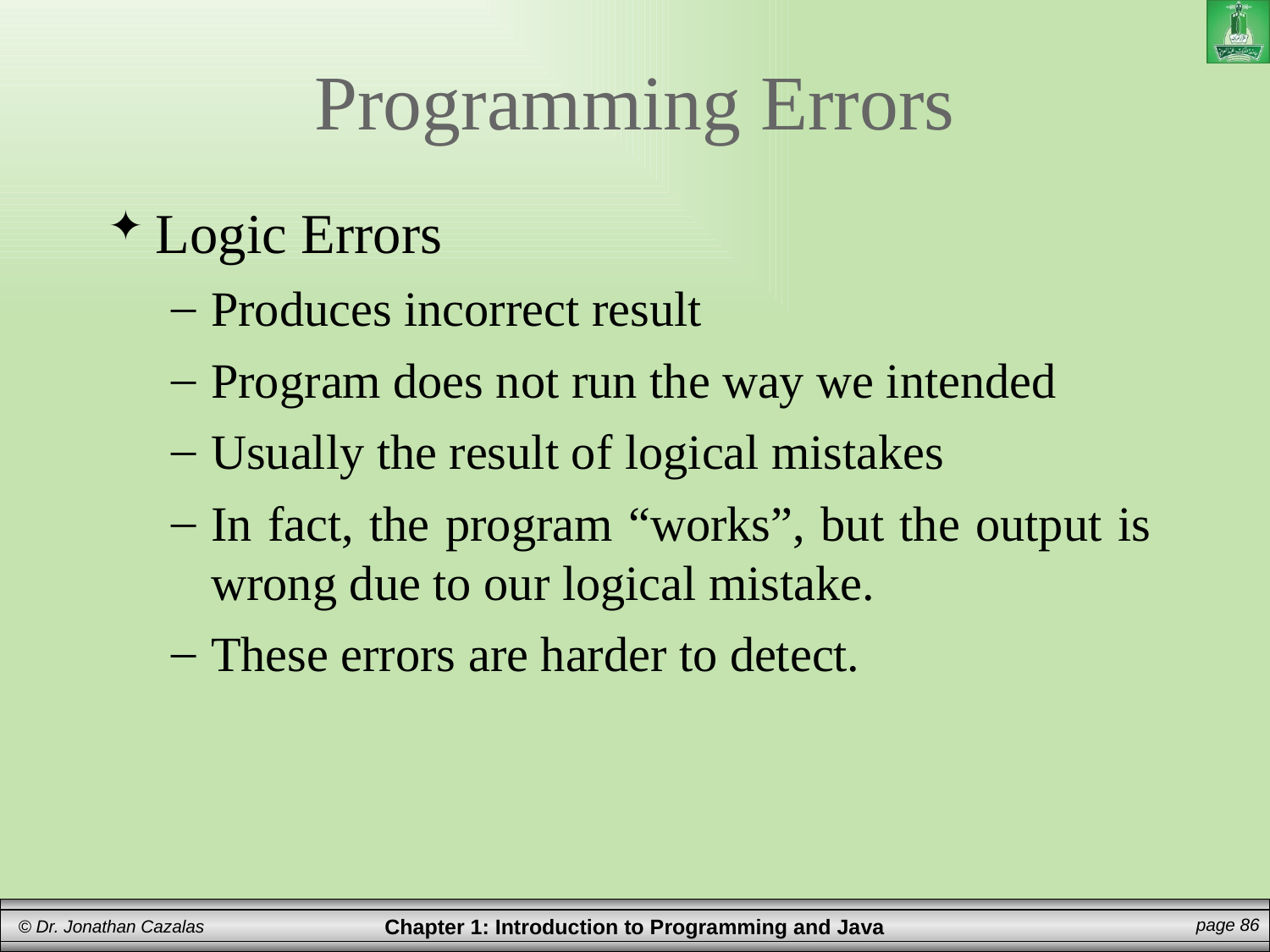

Programming Errors
Logic Errors
Produces incorrect result
Program does not run the way we intended
Usually the result of logical mistakes
In fact, the program “works”, but the output is wrong due to our logical mistake.
These errors are harder to detect.